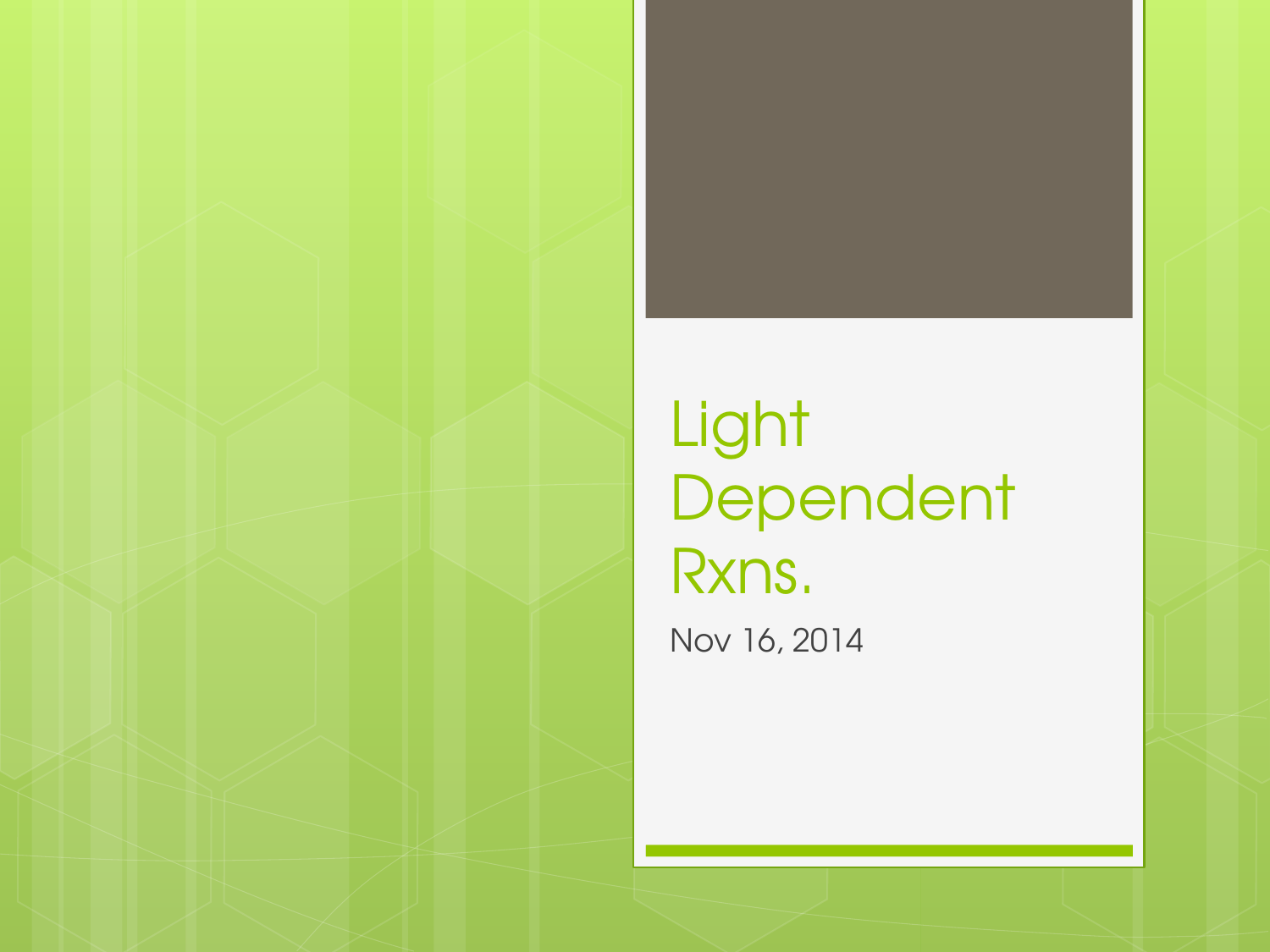

# Light Dependent Rxns.
Nov 16, 2014